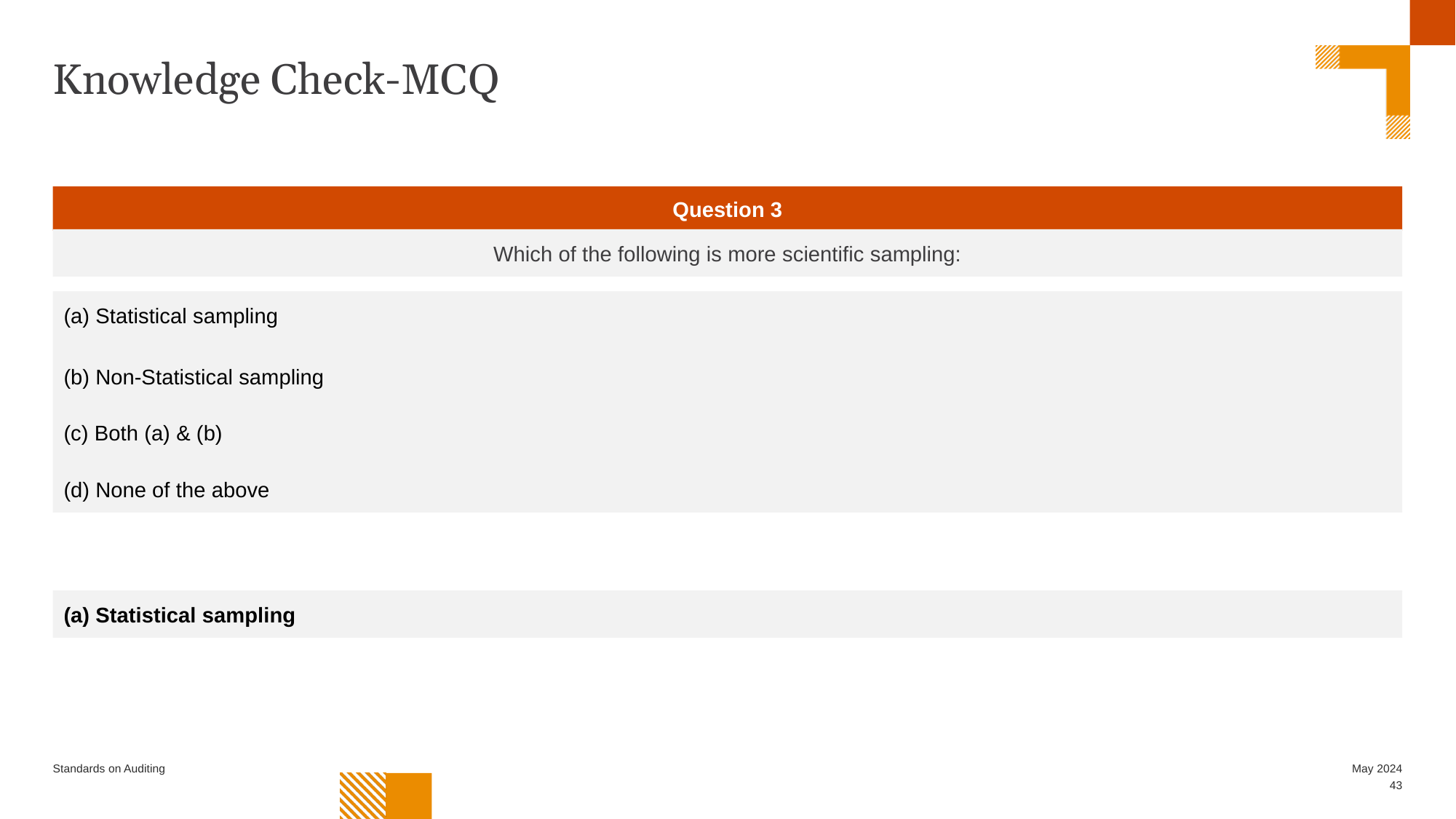

# Knowledge Check-MCQ
Question 3
Which of the following is more scientific sampling:
(a) Statistical sampling

(b) Non-Statistical sampling
(c) Both (a) & (b)
(d) None of the above
(a) Statistical sampling
Standards on Auditing
May 2024
43